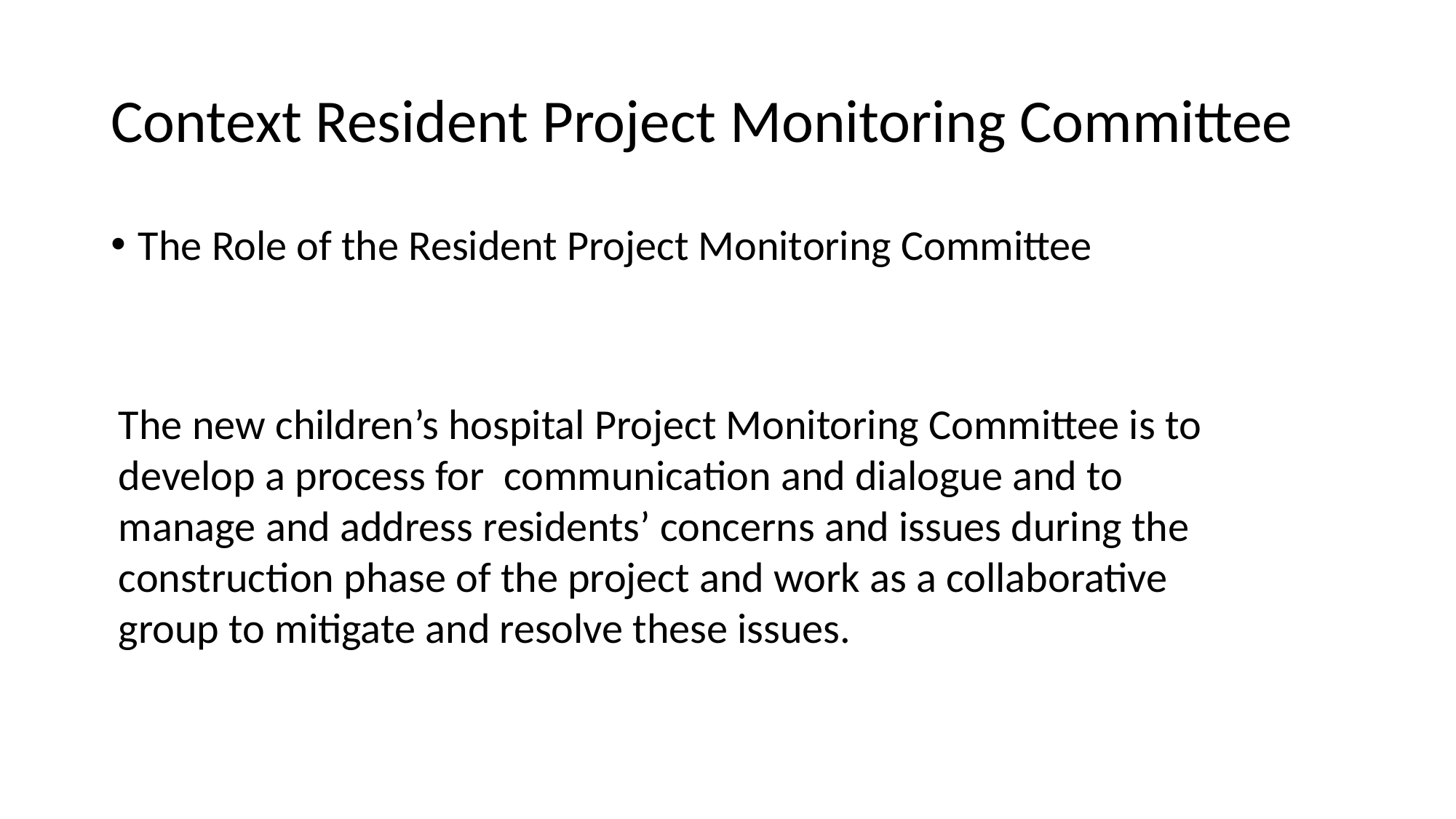

# Context Resident Project Monitoring Committee
The Role of the Resident Project Monitoring Committee
The new children’s hospital Project Monitoring Committee is to develop a process for  communication and dialogue and to manage and address residents’ concerns and issues during the construction phase of the project and work as a collaborative group to mitigate and resolve these issues.